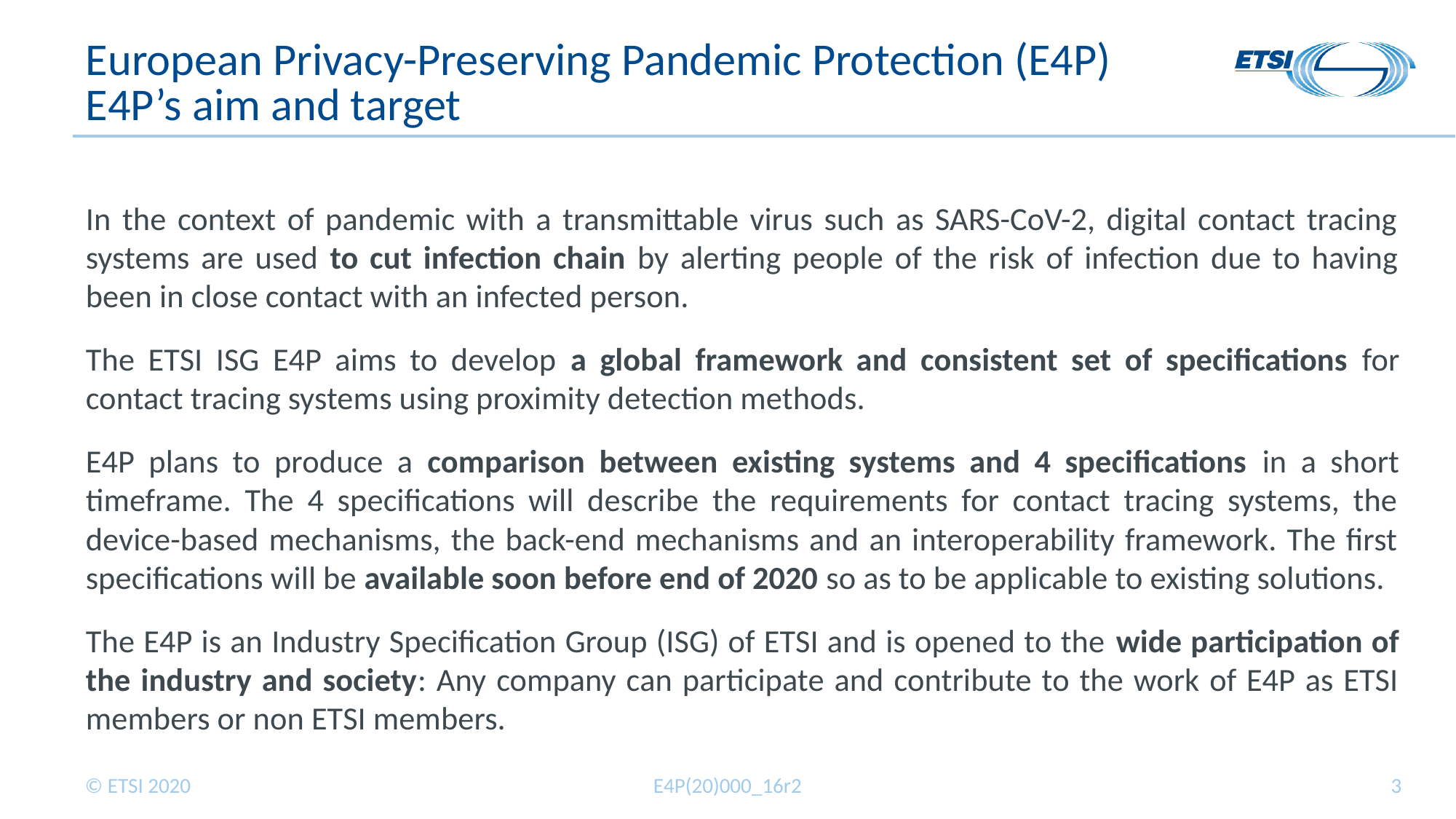

# European Privacy-Preserving Pandemic Protection (E4P) E4P’s aim and target
In the context of pandemic with a transmittable virus such as SARS-CoV-2, digital contact tracing systems are used to cut infection chain by alerting people of the risk of infection due to having been in close contact with an infected person.
The ETSI ISG E4P aims to develop a global framework and consistent set of specifications for contact tracing systems using proximity detection methods.
E4P plans to produce a comparison between existing systems and 4 specifications in a short timeframe. The 4 specifications will describe the requirements for contact tracing systems, the device-based mechanisms, the back-end mechanisms and an interoperability framework. The first specifications will be available soon before end of 2020 so as to be applicable to existing solutions.
The E4P is an Industry Specification Group (ISG) of ETSI and is opened to the wide participation of the industry and society: Any company can participate and contribute to the work of E4P as ETSI members or non ETSI members.

E4P(20)000_16r2